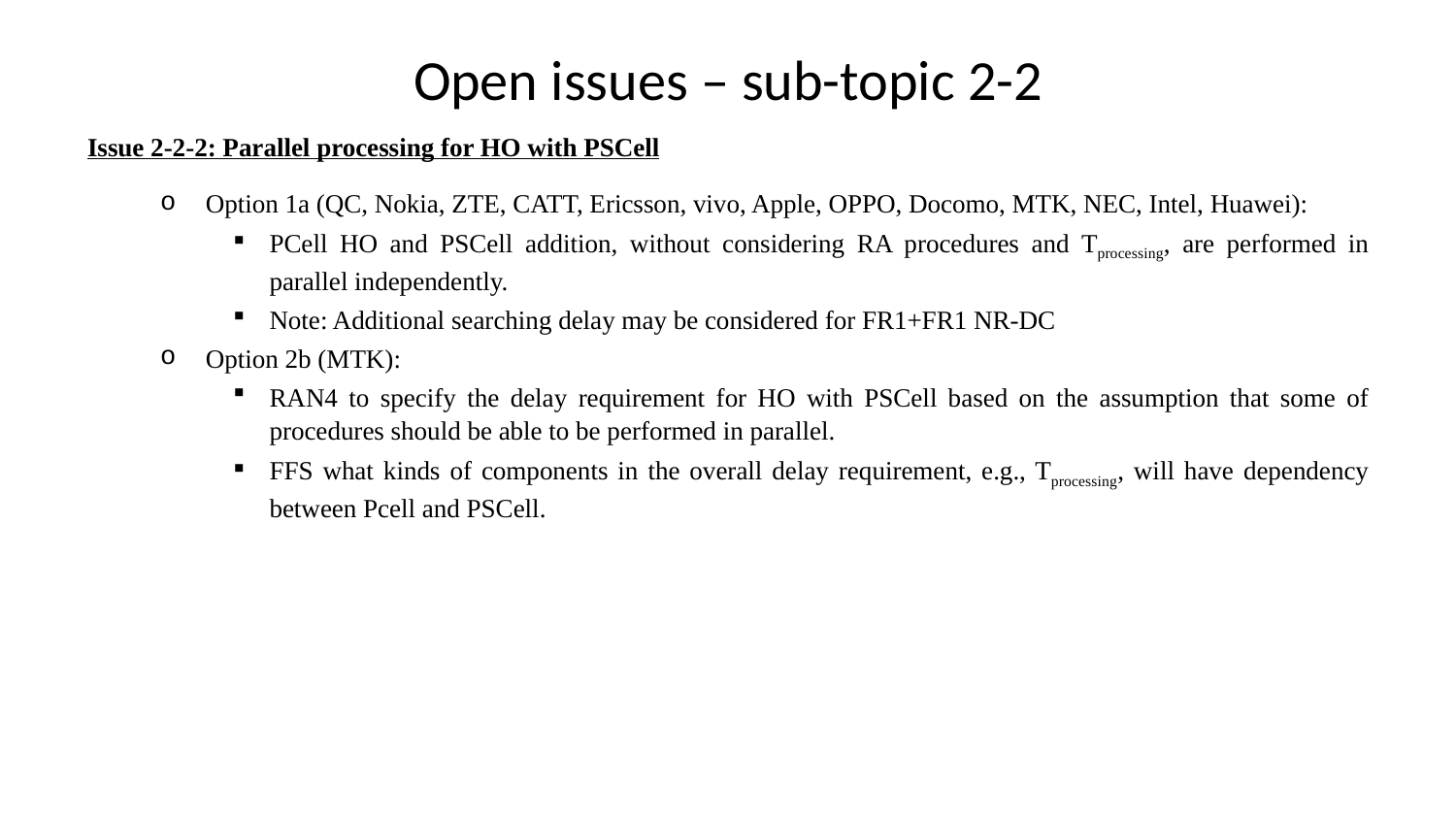

# Open issues – sub-topic 2-2
Issue 2-2-2: Parallel processing for HO with PSCell
Option 1a (QC, Nokia, ZTE, CATT, Ericsson, vivo, Apple, OPPO, Docomo, MTK, NEC, Intel, Huawei):
PCell HO and PSCell addition, without considering RA procedures and Tprocessing, are performed in parallel independently.
Note: Additional searching delay may be considered for FR1+FR1 NR-DC
Option 2b (MTK):
RAN4 to specify the delay requirement for HO with PSCell based on the assumption that some of procedures should be able to be performed in parallel.
FFS what kinds of components in the overall delay requirement, e.g., Tprocessing, will have dependency between Pcell and PSCell.